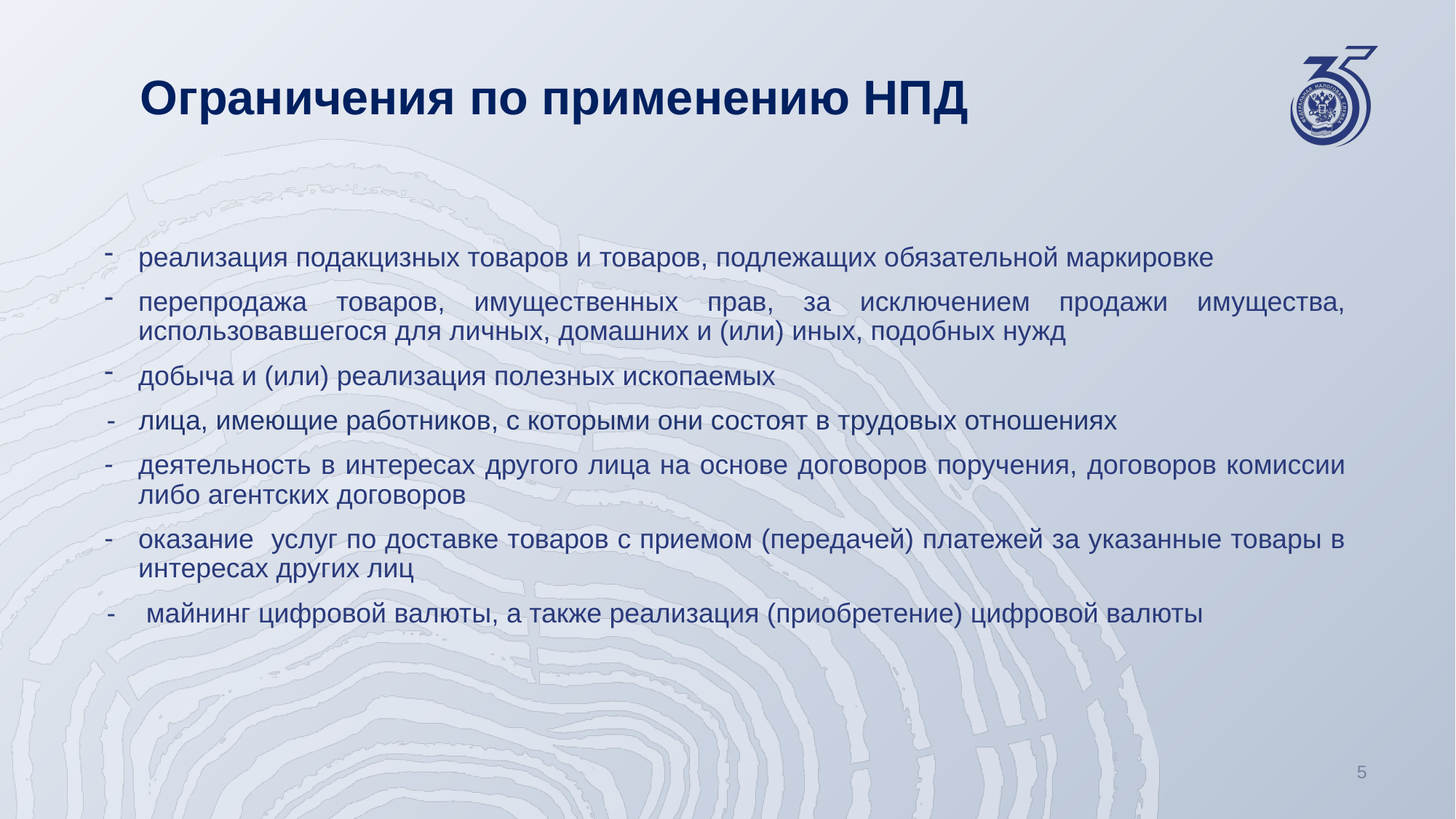

# Ограничения по применению НПД
реализация подакцизных товаров и товаров, подлежащих обязательной маркировке
перепродажа товаров, имущественных прав, за исключением продажи имущества, использовавшегося для личных, домашних и (или) иных, подобных нужд
добыча и (или) реализация полезных ископаемых
  -   лица, имеющие работников, с которыми они состоят в трудовых отношениях
деятельность в интересах другого лица на основе договоров поручения, договоров комиссии либо агентских договоров
оказание  услуг по доставке товаров с приемом (передачей) платежей за указанные товары в интересах других лиц
  -    майнинг цифровой валюты, а также реализация (приобретение) цифровой валюты

5